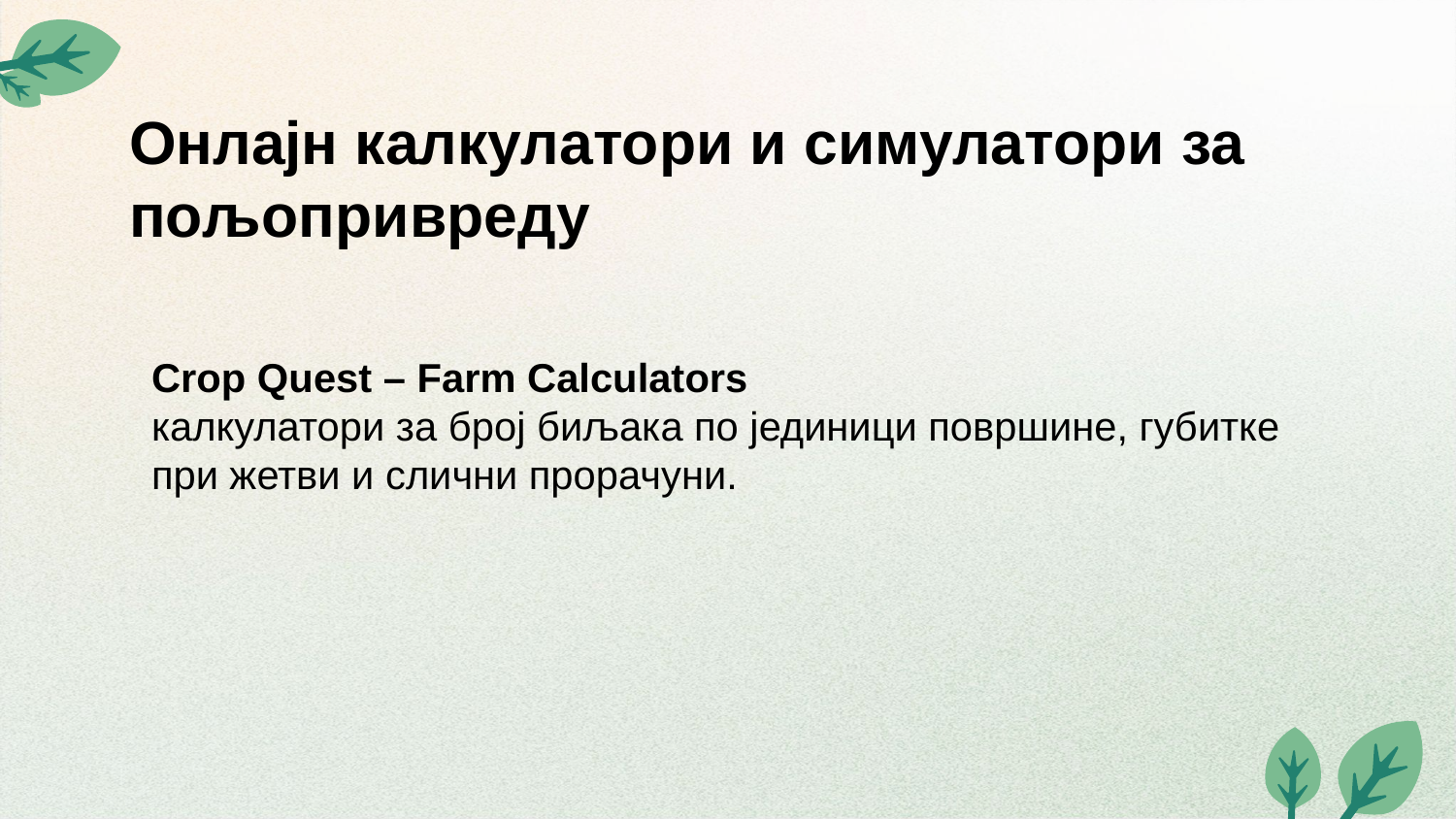

# Онлајн калкулатори и симулатори за пољопривреду
Crop Quest – Farm Calculators
калкулатори за број биљака по јединици површине, губитке при жетви и слични прорачуни.